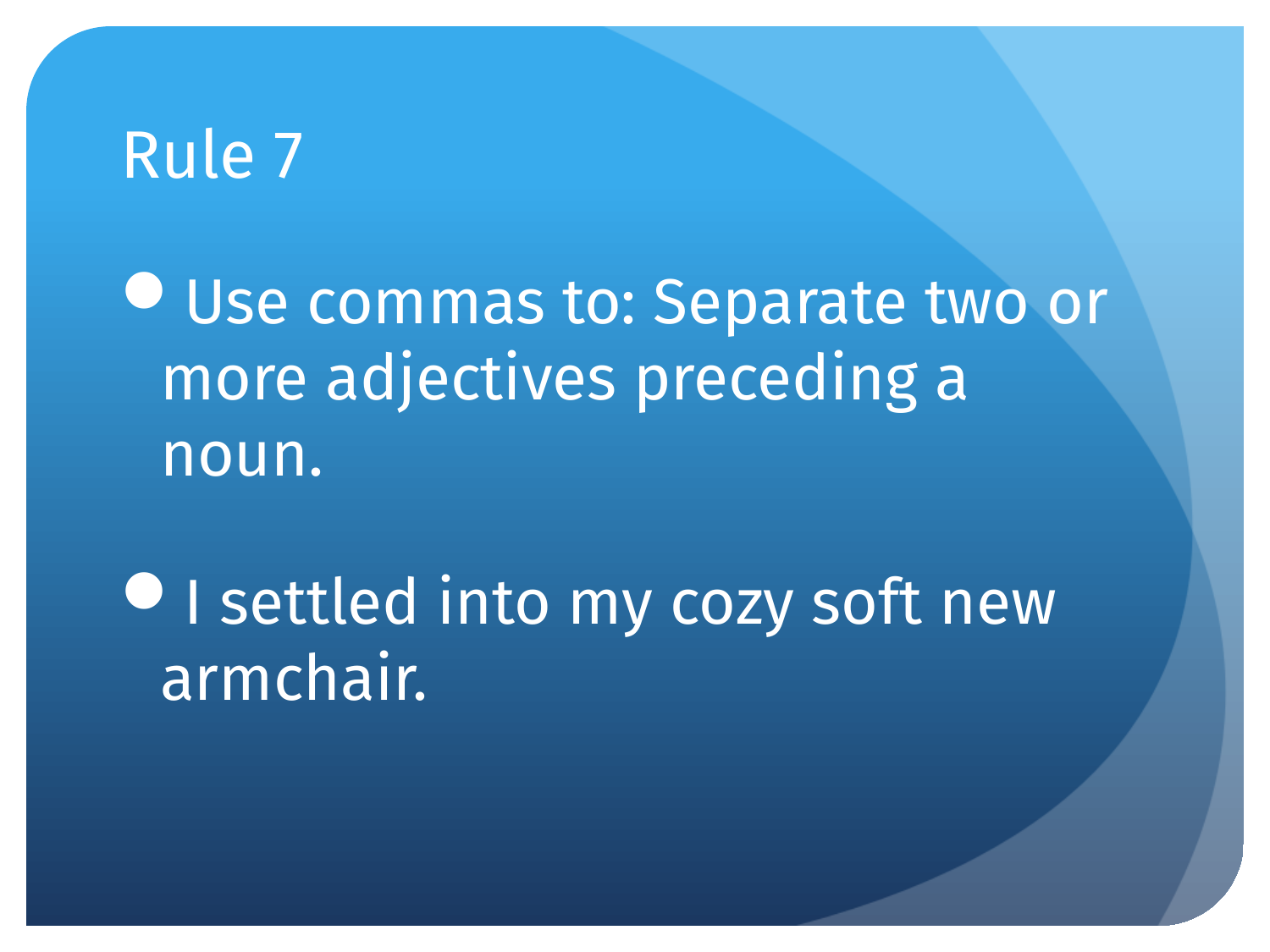

# Rule 7
Use commas to: Separate two or more adjectives preceding a noun.
I settled into my cozy soft new armchair.